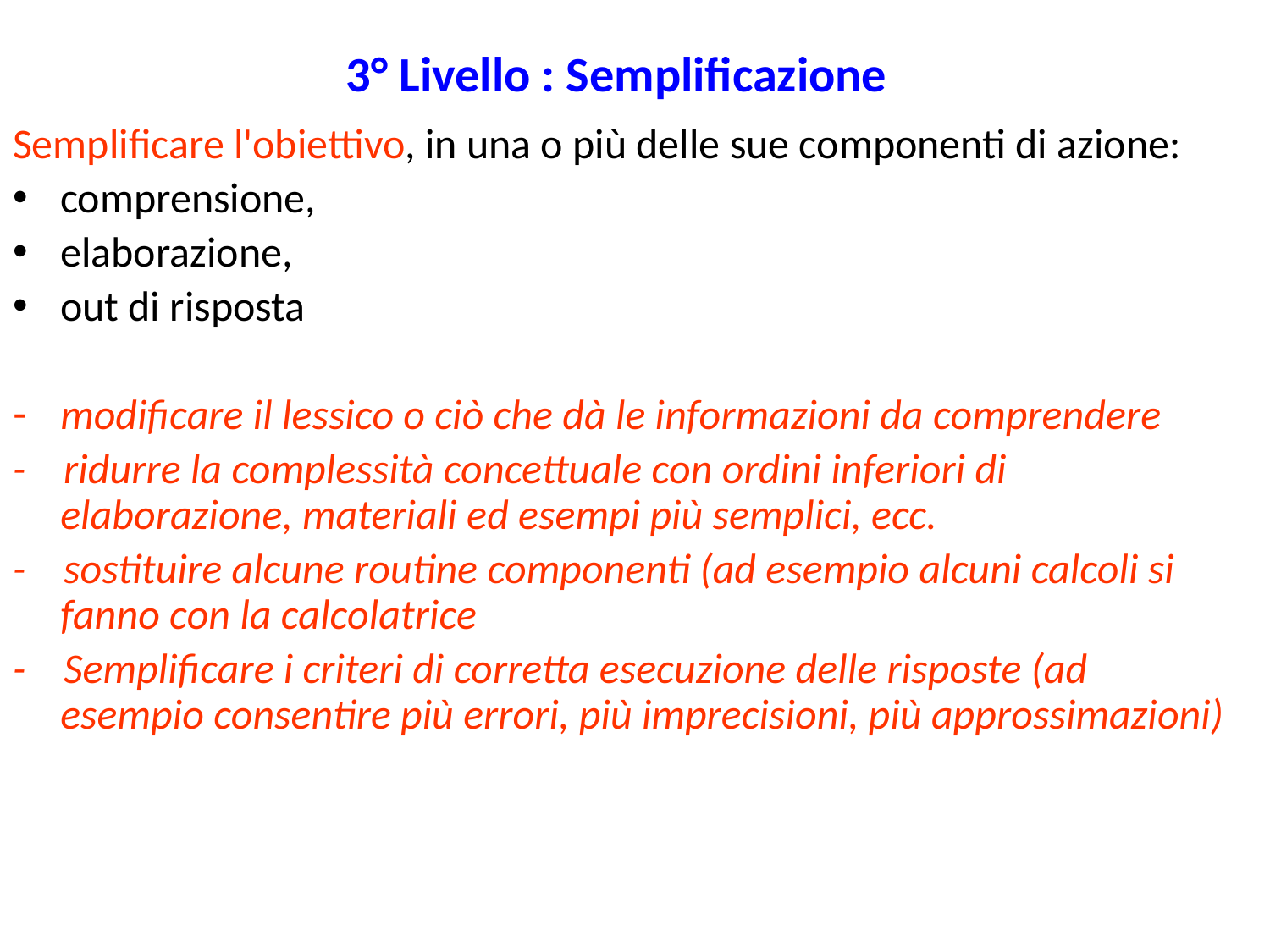

# 3° Livello : Semplificazione
Semplificare l'obiettivo, in una o più delle sue componenti di azione:
comprensione,
elaborazione,
out di risposta

modificare il lessico o ciò che dà le informazioni da comprendere
-    ridurre la complessità concettuale con ordini inferiori di elaborazione, materiali ed esempi più semplici, ecc.
-    sostituire alcune routine componenti (ad esempio alcuni calcoli si fanno con la calcolatrice
-    Semplificare i criteri di corretta esecuzione delle risposte (ad esempio consentire più errori, più imprecisioni, più approssimazioni)